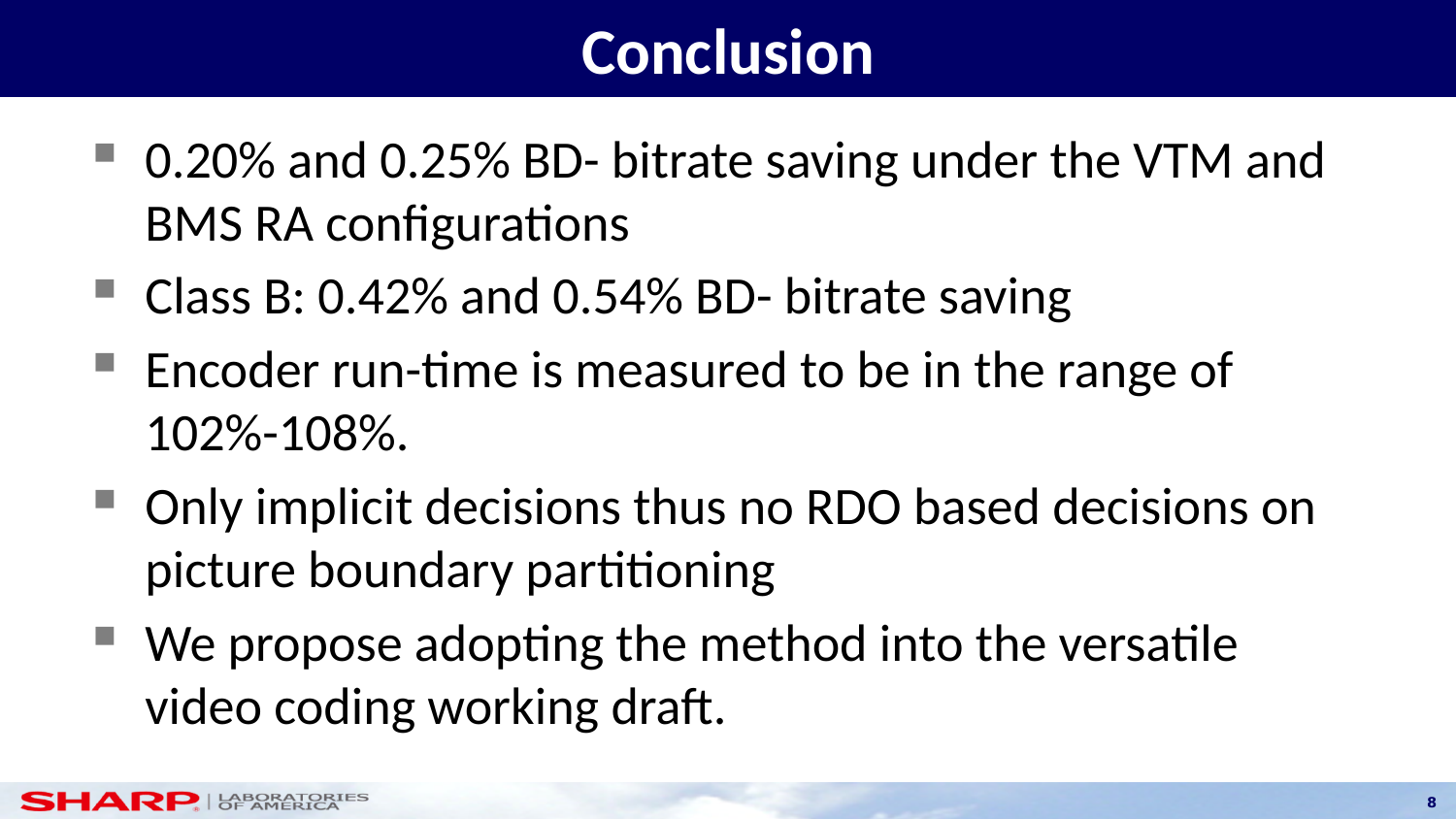

# Conclusion
0.20% and 0.25% BD- bitrate saving under the VTM and BMS RA configurations
Class B: 0.42% and 0.54% BD- bitrate saving
Encoder run-time is measured to be in the range of 102%-108%.
Only implicit decisions thus no RDO based decisions on picture boundary partitioning
We propose adopting the method into the versatile video coding working draft.